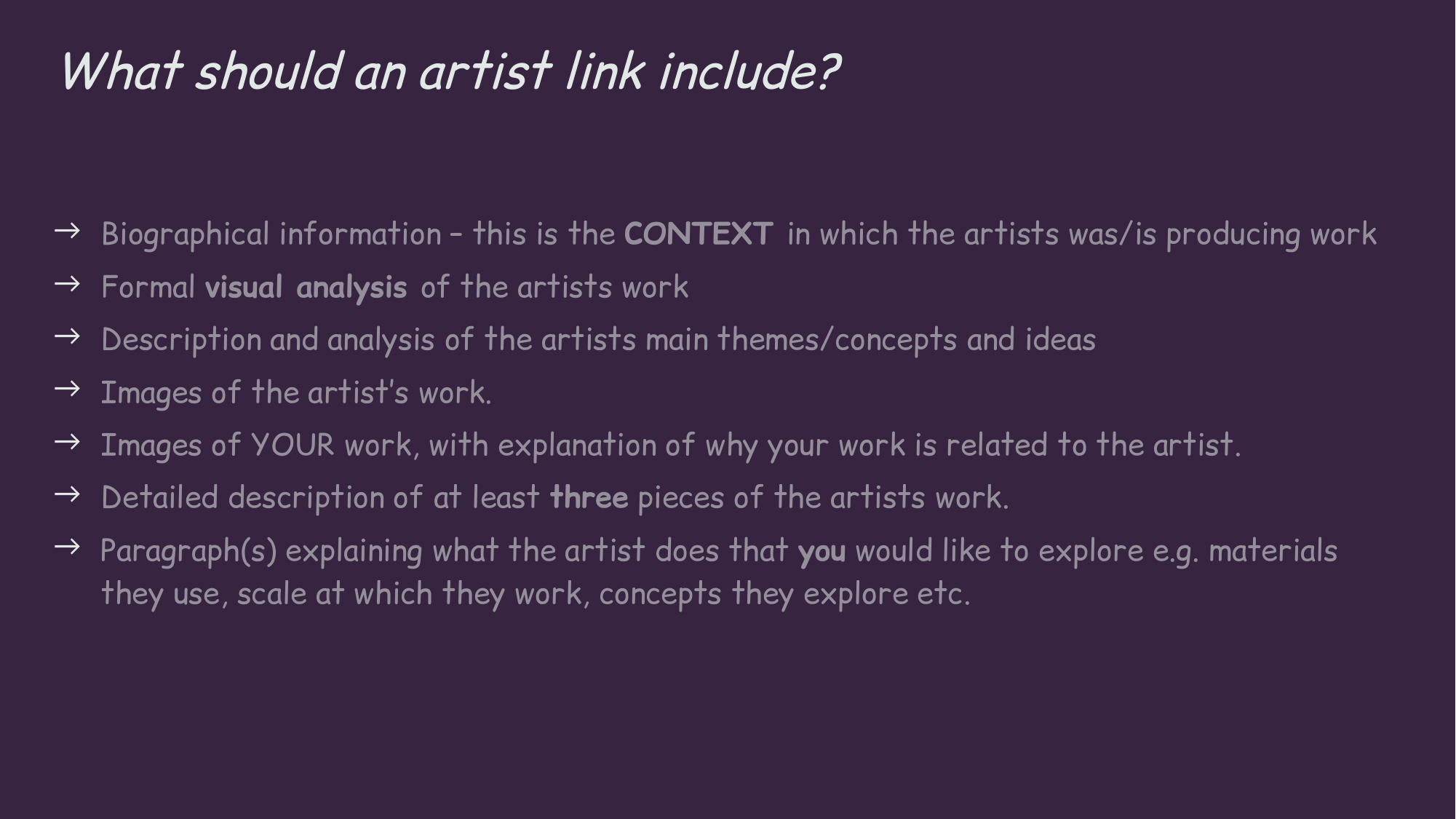

# What should an artist link include?
Biographical information – this is the CONTEXT in which the artists was/is producing work
Formal visual analysis of the artists work
Description and analysis of the artists main themes/concepts and ideas
Images of the artist’s work.
Images of YOUR work, with explanation of why your work is related to the artist.
Detailed description of at least three pieces of the artists work.
Paragraph(s) explaining what the artist does that you would like to explore e.g. materials they use, scale at which they work, concepts they explore etc.